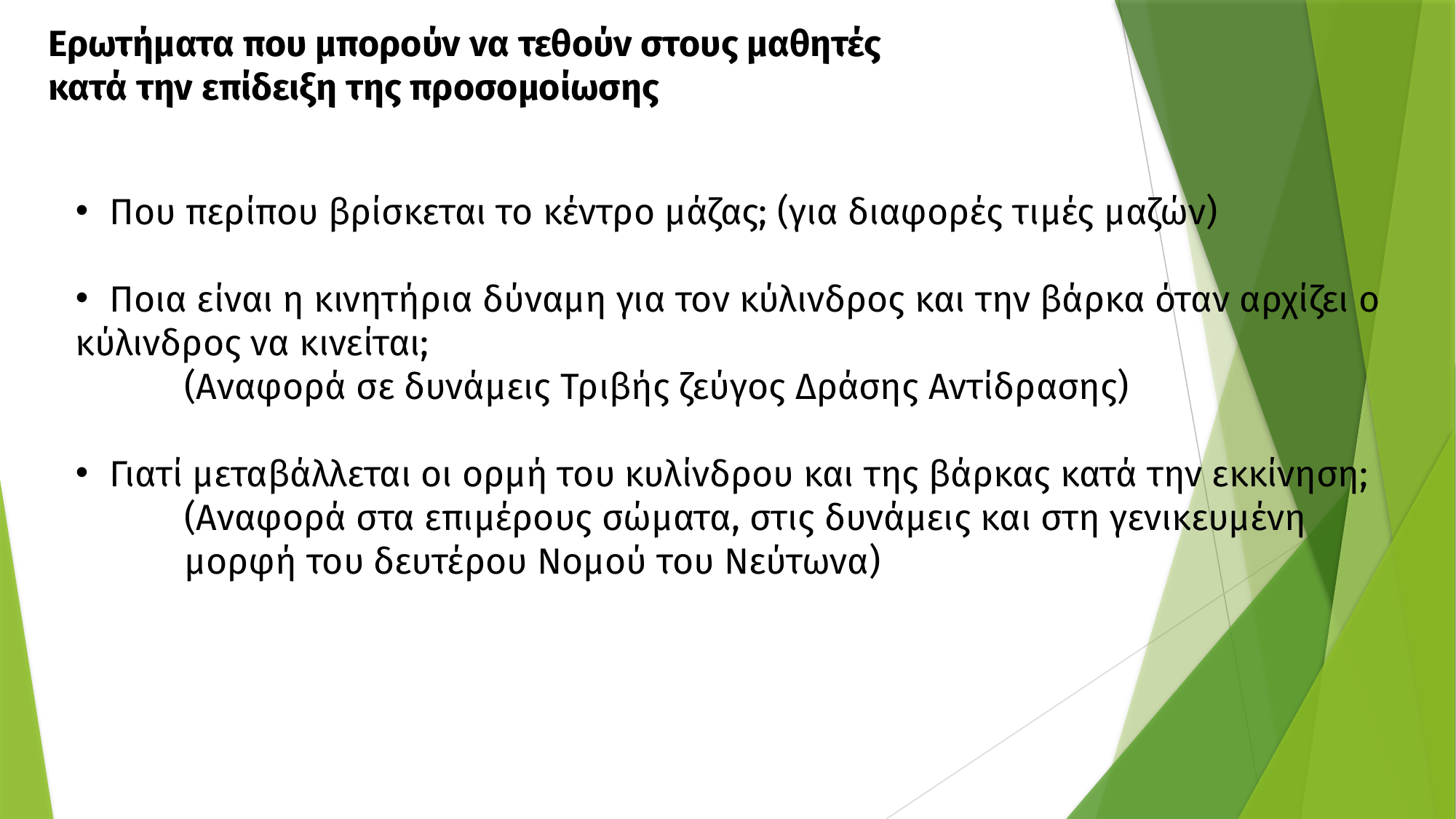

Ερωτήματα που μπορούν να τεθούν στους μαθητές
κατά την επίδειξη της προσομοίωσης
Που περίπου βρίσκεται το κέντρο μάζας; (για διαφορές τιμές μαζών)

Ποια είναι η κινητήρια δύναμη για τον κύλινδρος και την βάρκα όταν αρχίζει ο
κύλινδρος να κινείται;
	(Αναφορά σε δυνάμεις Τριβής ζεύγος Δράσης Αντίδρασης)

Γιατί μεταβάλλεται οι ορμή του κυλίνδρου και της βάρκας κατά την εκκίνηση;
	(Αναφορά στα επιμέρους σώματα, στις δυνάμεις και στη γενικευμένη
	μορφή του δευτέρου Νομού του Νεύτωνα)